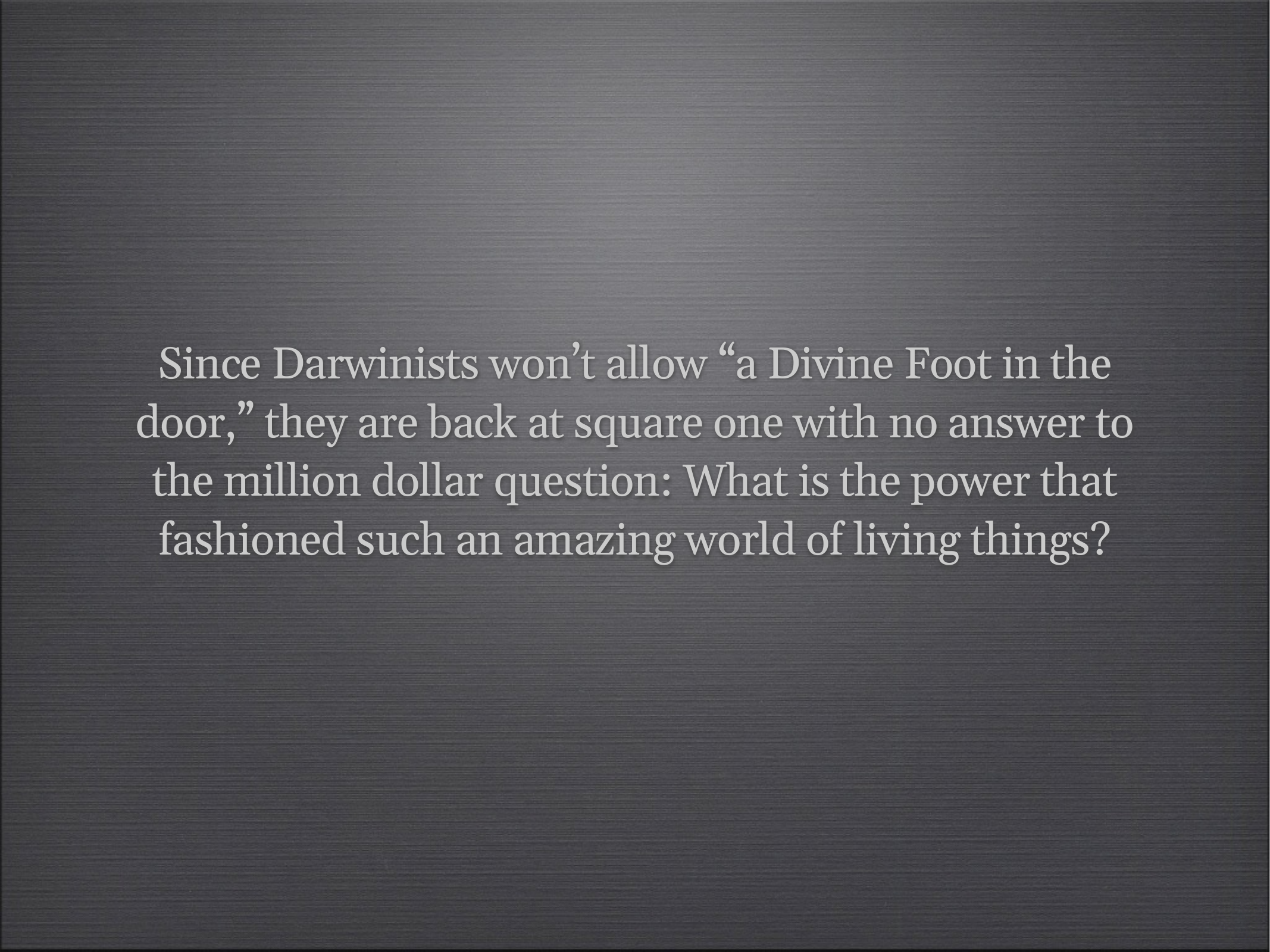

Since Darwinists won’t allow “a Divine Foot in the door,” they are back at square one with no answer to the million dollar question: What is the power that fashioned such an amazing world of living things?